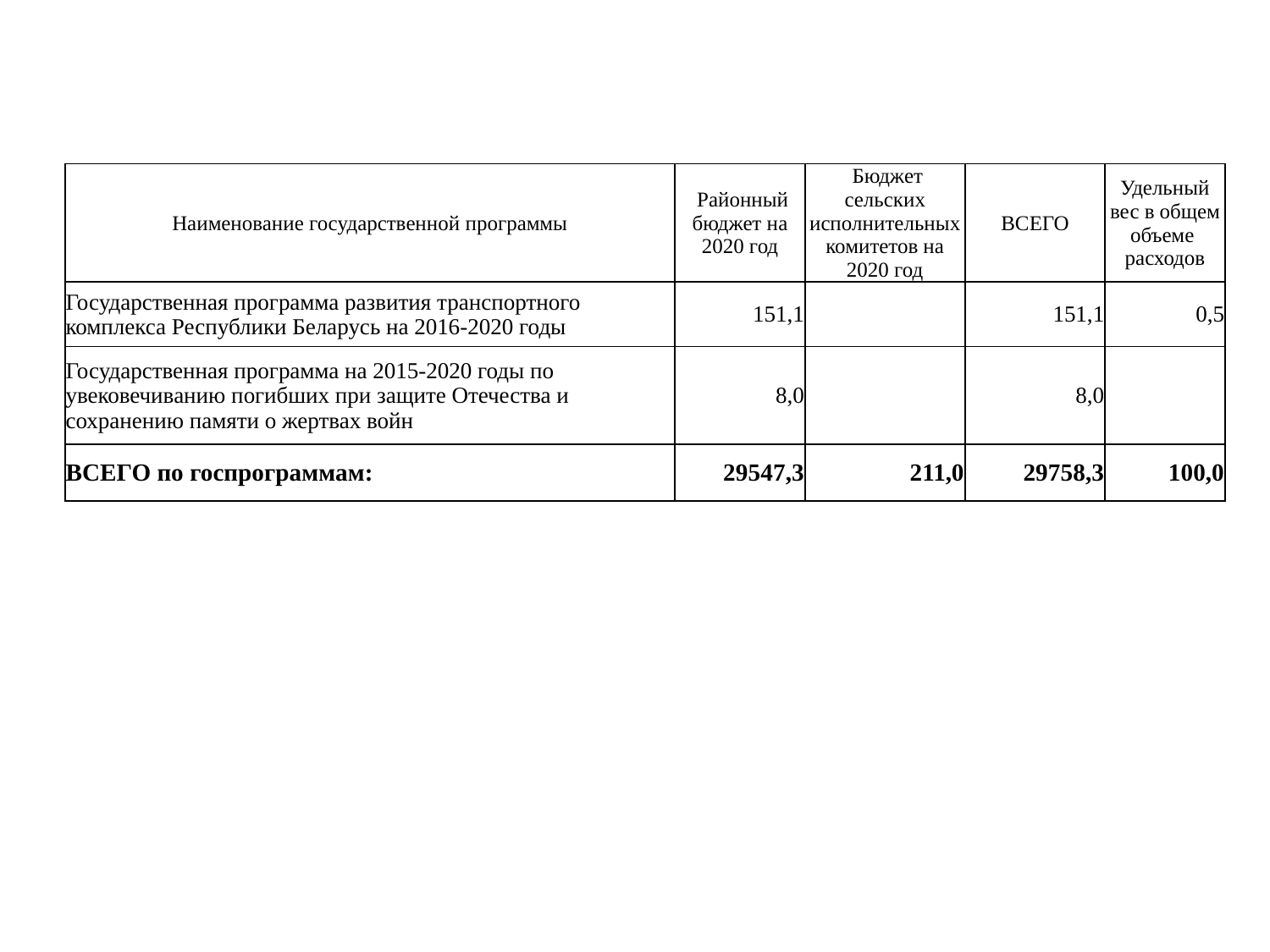

#
| Наименование государственной программы | Районный бюджет на 2020 год | Бюджет сельских исполнительных комитетов на 2020 год | ВСЕГО | Удельный вес в общем объеме расходов |
| --- | --- | --- | --- | --- |
| Государственная программа развития транспортного комплекса Республики Беларусь на 2016-2020 годы | 151,1 |  | 151,1 | 0,5 |
| Государственная программа на 2015-2020 годы по увековечиванию погибших при защите Отечества и сохранению памяти о жертвах войн | 8,0 |  | 8,0 |  |
| ВСЕГО по госпрограммам: | 29547,3 | 211,0 | 29758,3 | 100,0 |